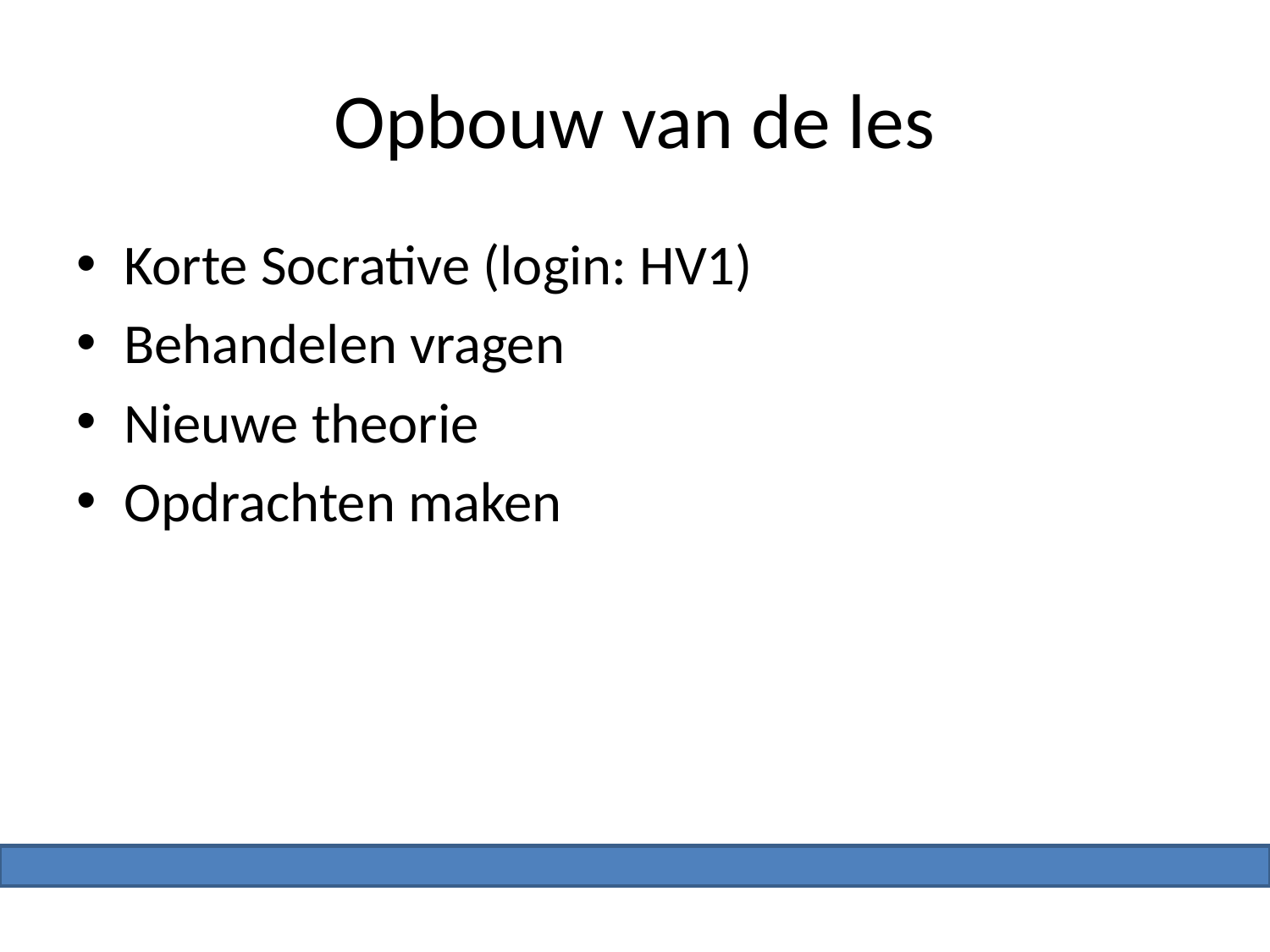

# Opbouw van de les
Korte Socrative (login: HV1)
Behandelen vragen
Nieuwe theorie
Opdrachten maken